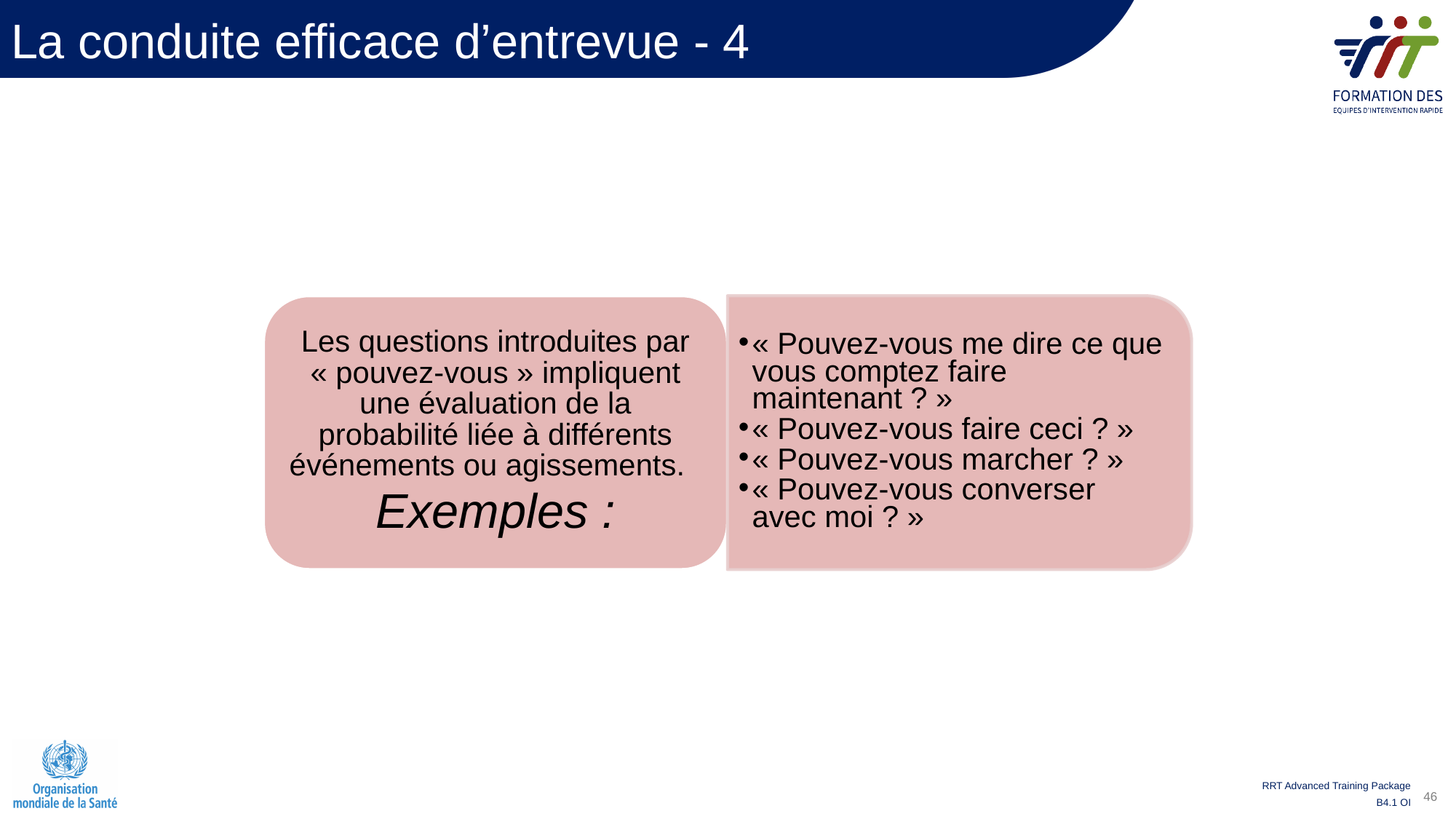

La conduite efficace d’entrevue - 4

Les questions introduites par « pouvez-vous » impliquent une évaluation de la probabilité liée à différents événements ou agissements.
Exemples :
« Pouvez-vous me dire ce que vous comptez faire maintenant ? »
« Pouvez-vous faire ceci ? »
« Pouvez-vous marcher ? »
« Pouvez-vous converser avec moi ? »